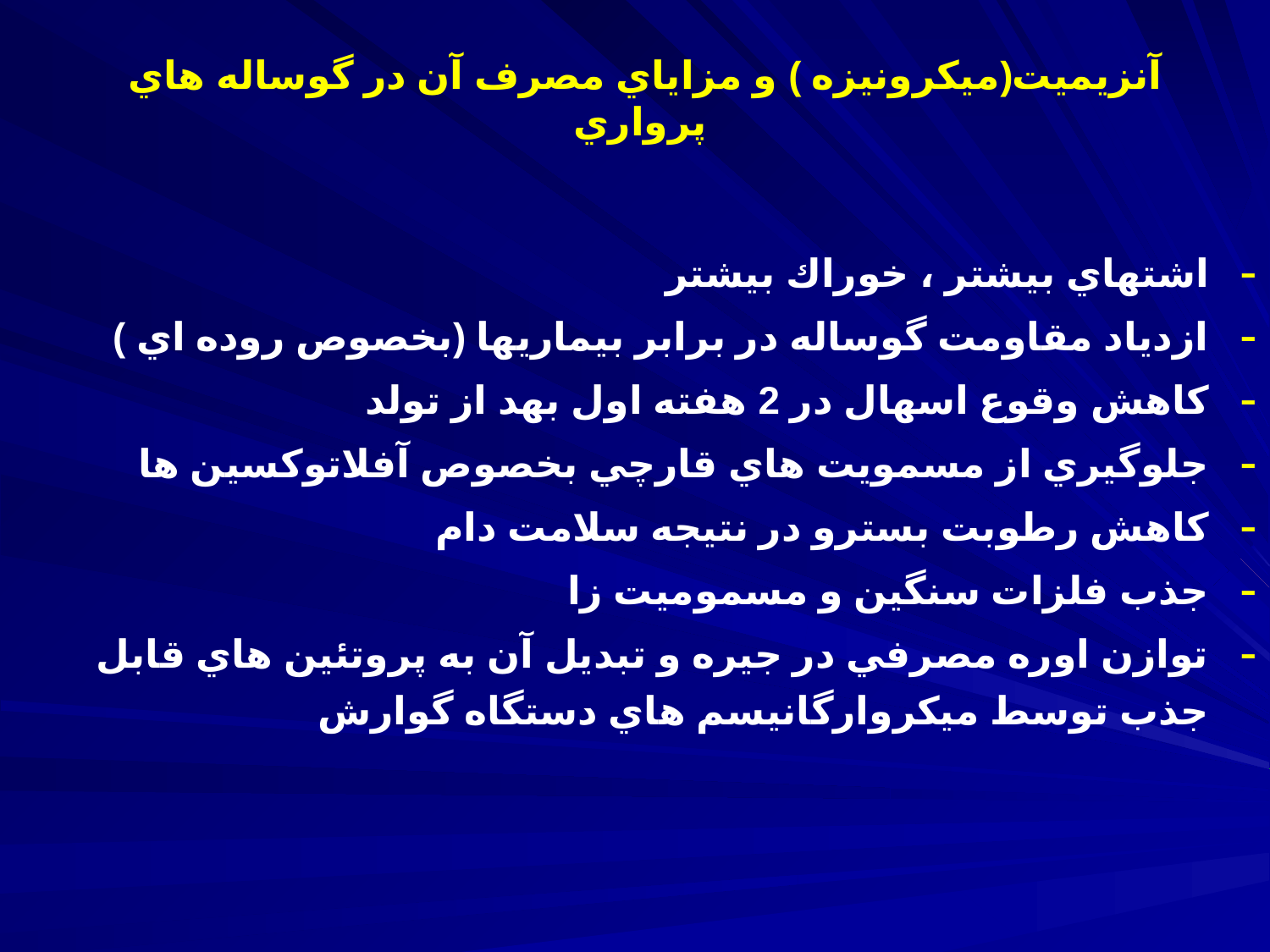

# آنزيميت(ميكرونيزه ) و مزاياي مصرف آن در گوساله هاي پرواري
اشتهاي بيشتر ، خوراك بيشتر
ازدياد مقاومت گوساله در برابر بيماريها (بخصوص روده اي )
كاهش وقوع اسهال در 2 هفته اول بهد از تولد
جلوگيري از مسمويت هاي قارچي بخصوص آفلاتوكسين ها
كاهش رطوبت بسترو در نتيجه سلامت دام
جذب فلزات سنگين و مسموميت زا
توازن اوره مصرفي در جيره و تبديل آن به پروتئين هاي قابل جذب توسط ميكروارگانيسم هاي دستگاه گوارش